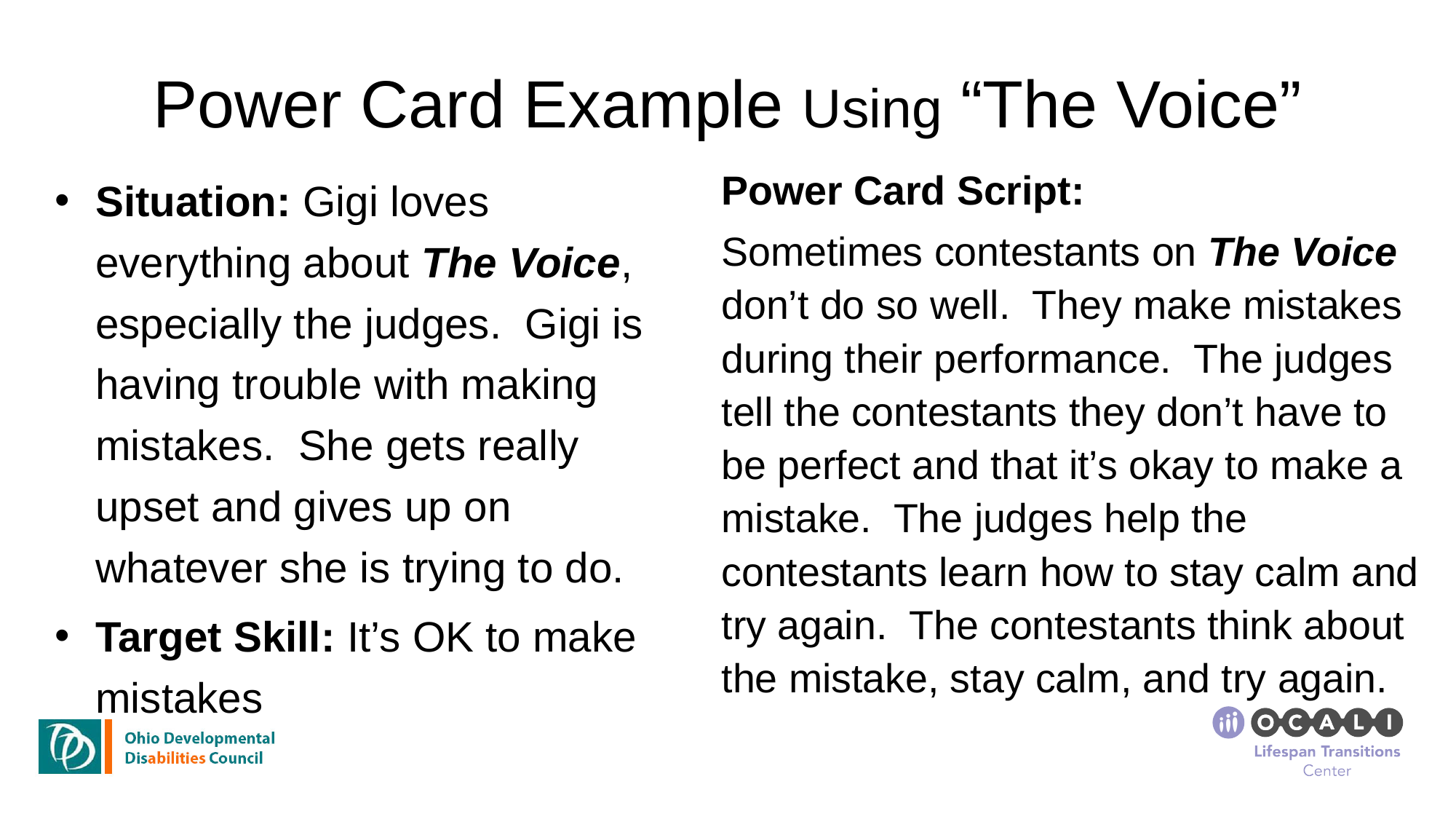

# Power Card Example Using “The Voice”
Situation: Gigi loves everything about The Voice,  especially the judges.  Gigi is having trouble with making mistakes.  She gets really upset and gives up on whatever she is trying to do.
Target Skill: It’s OK to make mistakes

Power Card Script:
Sometimes contestants on The Voice don’t do so well.  They make mistakes during their performance.  The judges tell the contestants they don’t have to be perfect and that it’s okay to make a mistake.  The judges help the contestants learn how to stay calm and try again.  The contestants think about the mistake, stay calm, and try again.